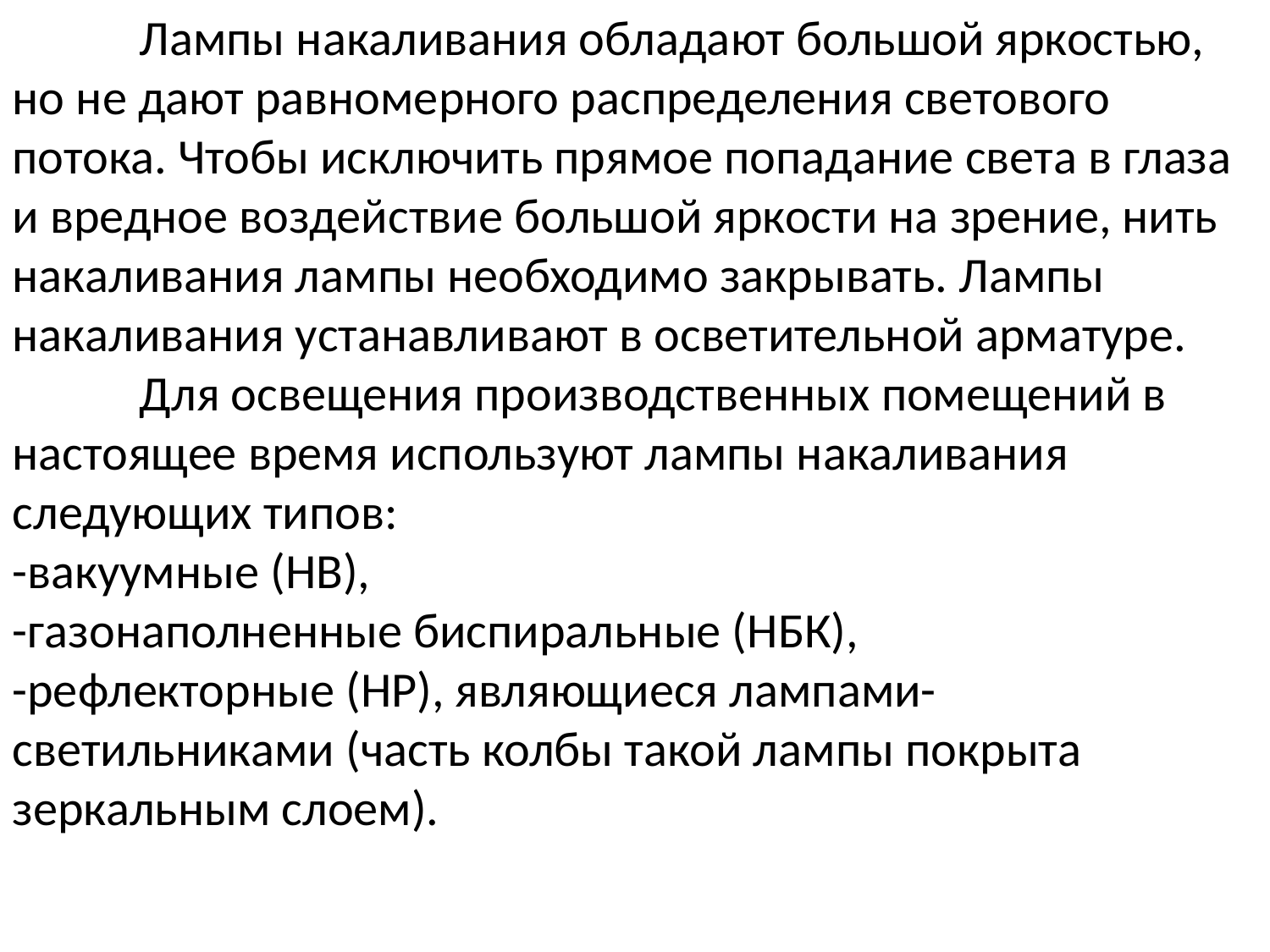

Лампы накаливания обладают большой яркостью, но не дают равномерного распределения светового потока. Чтобы исключить прямое попадание света в глаза и вредное воздействие большой яркости на зрение, нить накаливания лампы необходимо закрывать. Лампы накаливания устанавливают в осветительной арматуре.
	Для освещения производственных помещений в настоящее время используют лампы накаливания следующих типов:
-вакуумные (НВ),
-газонаполненные биспиральные (НБК),
-рефлекторные (HP), являющиеся лампами-светильниками (часть колбы такой лампы покрыта зеркальным слоем).